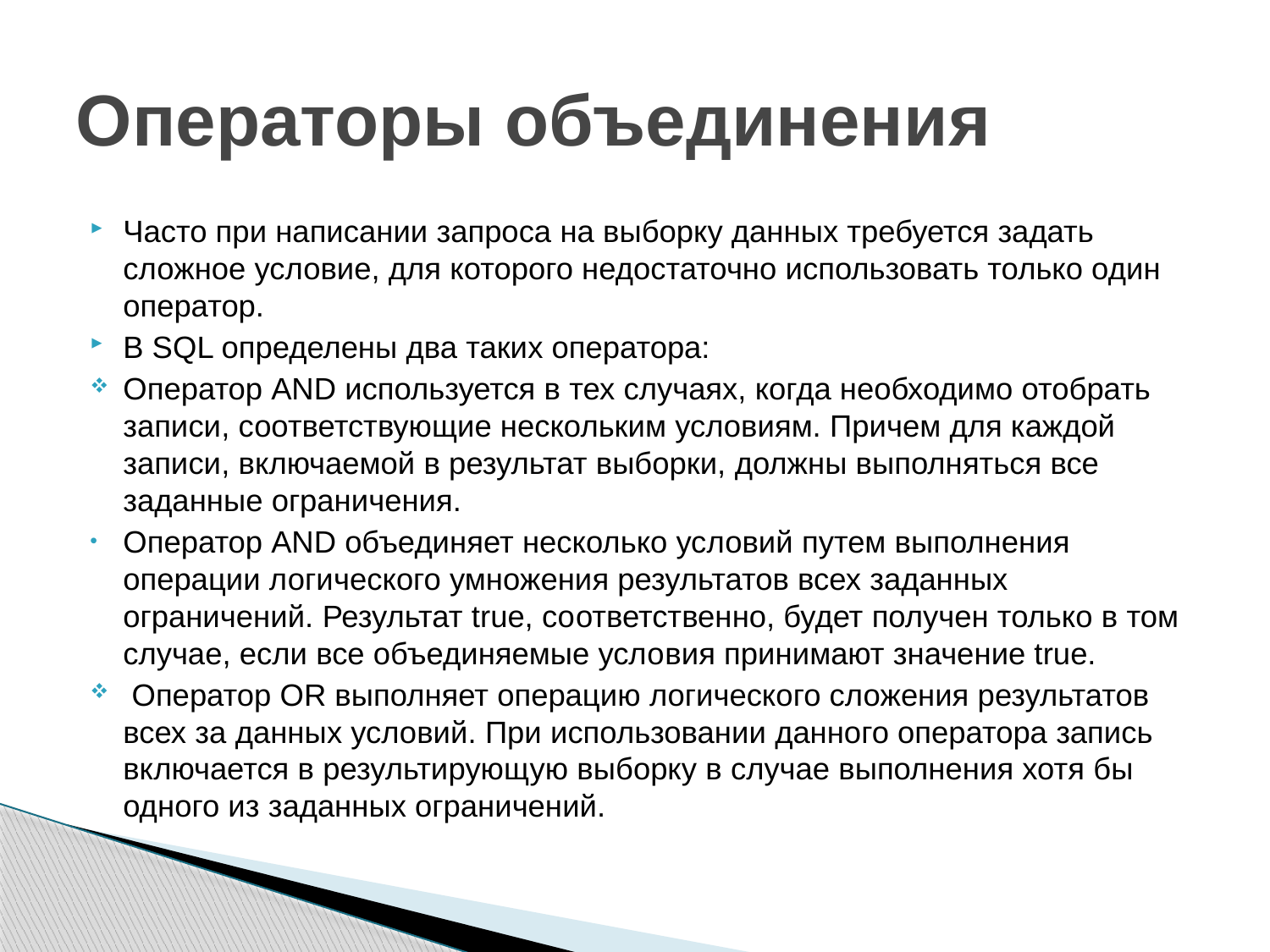

# Операторы объединения
Часто при написании запроса на выборку данных требуется задать сложное условие, для которого недостаточно использовать только один оператор.
В SQL определены два таких оператора:
Оператор AND используется в тех случаях, когда необходимо отобрать записи, соответствующие нескольким условиям. Причем для каждой записи, включаемой в результат выборки, должны выполняться все заданные ограничения.
Оператор AND объединяет несколько условий путем выполнения операции логи­ческого умножения результатов всех заданных ограничений. Результат true, со­ответственно, будет получен только в том случае, если все объединяемые усло­вия принимают значение true.
 Оператор OR выполняет операцию логического сложения результатов всех за­ данных условий. При использовании данного оператора запись включается в результирующую выборку в случае выполнения хотя бы одного из заданных ограничений.